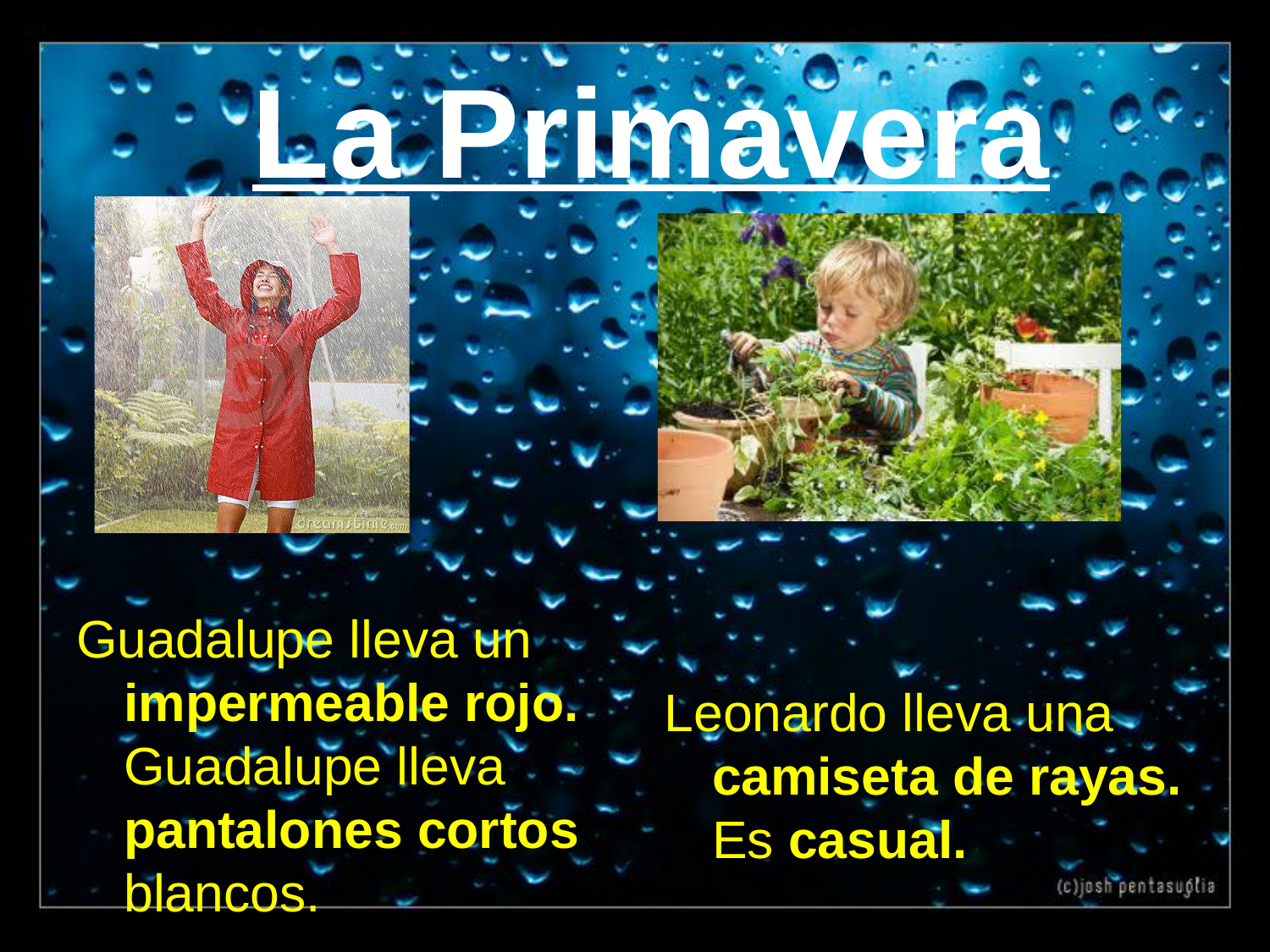

# La Primavera

Guadalupe lleva un impermeable rojo.  Guadalupe lleva pantalones cortos blancos.

Leonardo lleva una camiseta de rayas. Es casual.